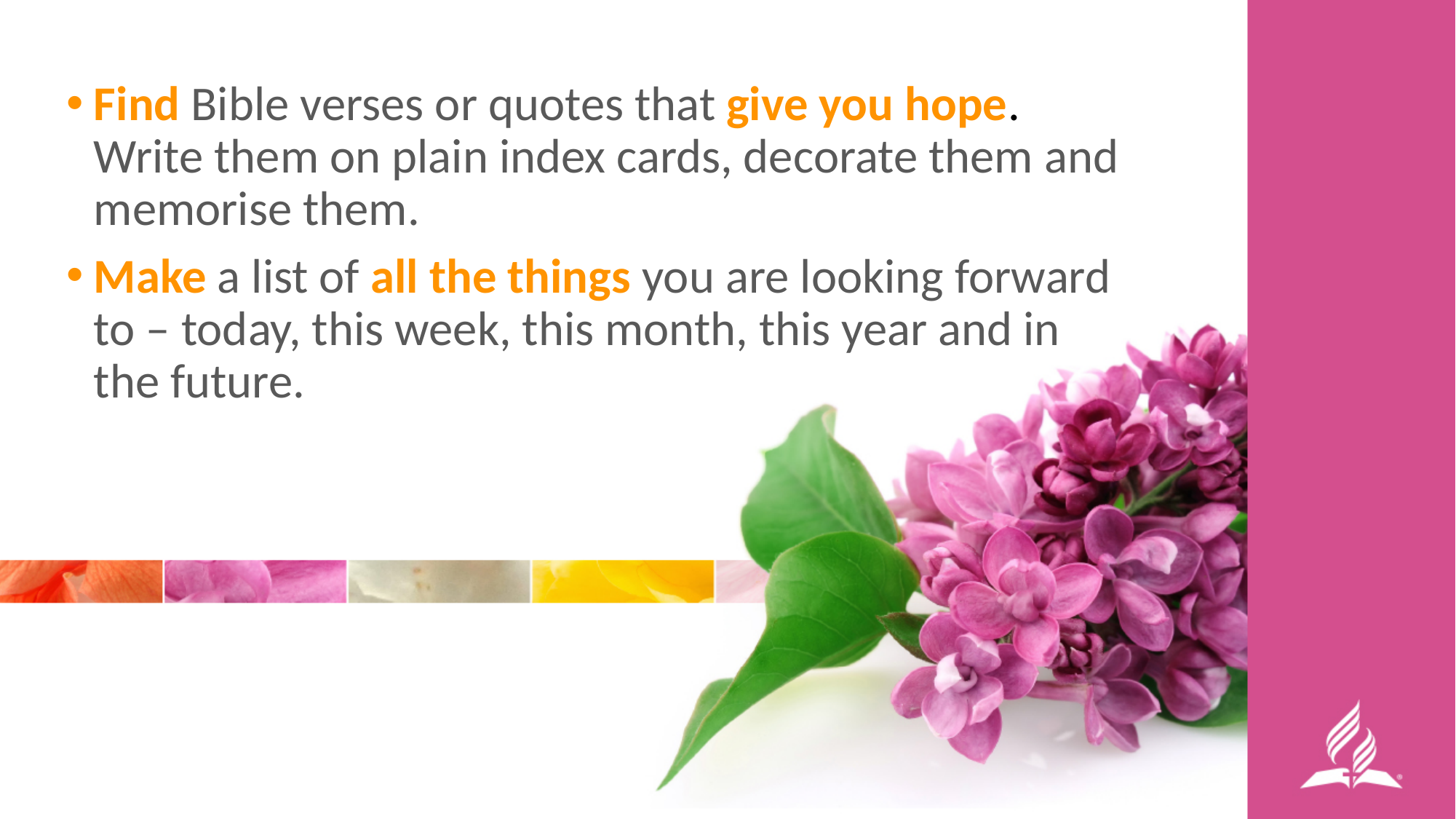

Find Bible verses or quotes that give you hope. Write them on plain index cards, decorate them and memorise them.
Make a list of all the things you are looking forward to – today, this week, this month, this year and in the future.